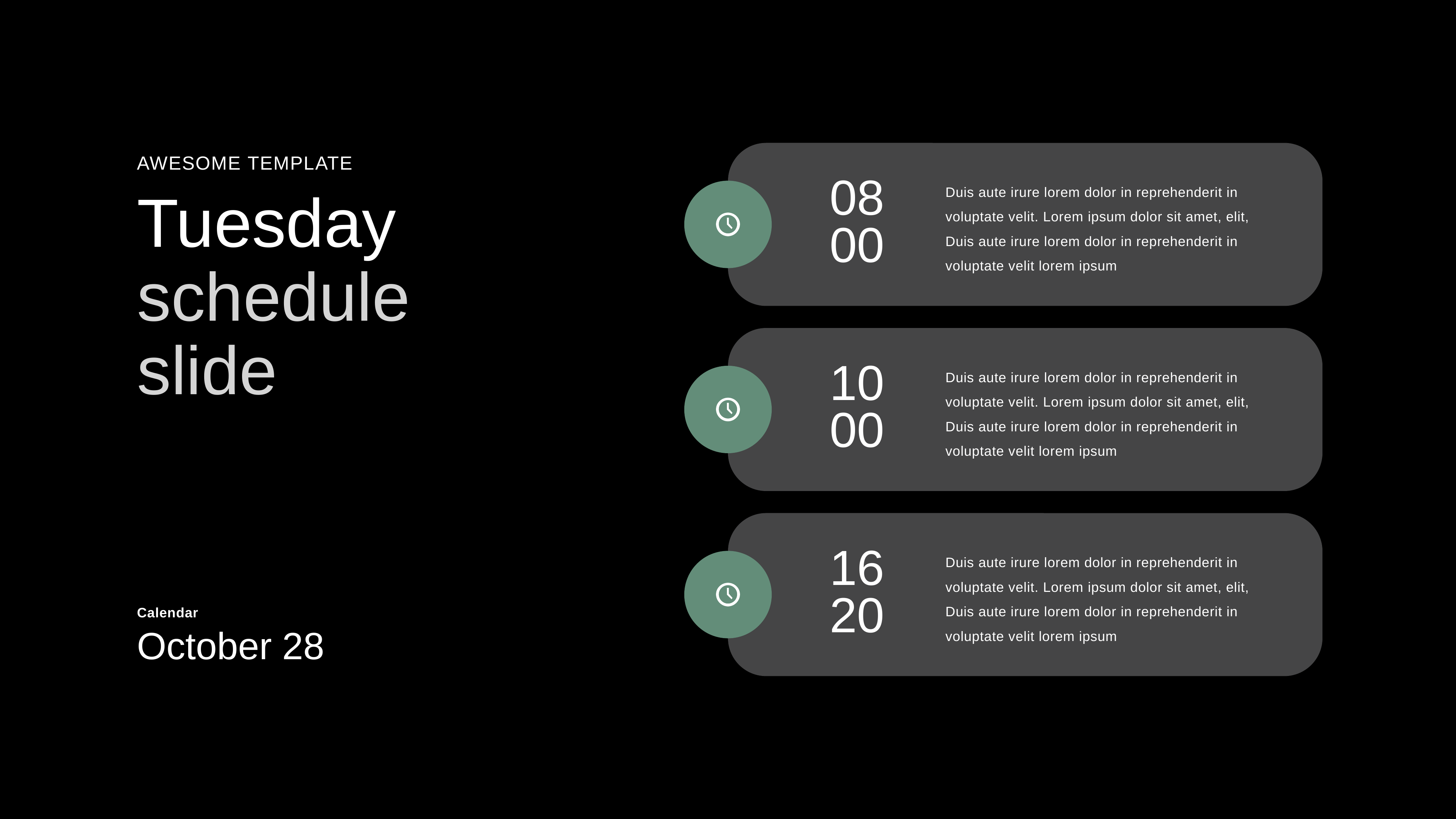

08
00
Duis aute irure lorem dolor in reprehenderit in voluptate velit. Lorem ipsum dolor sit amet, elit, Duis aute irure lorem dolor in reprehenderit in voluptate velit lorem ipsum

Awesome template
Tuesday schedule slide

10
00
Duis aute irure lorem dolor in reprehenderit in voluptate velit. Lorem ipsum dolor sit amet, elit, Duis aute irure lorem dolor in reprehenderit in voluptate velit lorem ipsum

16 20
Duis aute irure lorem dolor in reprehenderit in voluptate velit. Lorem ipsum dolor sit amet, elit, Duis aute irure lorem dolor in reprehenderit in voluptate velit lorem ipsum

Calendar
October 28